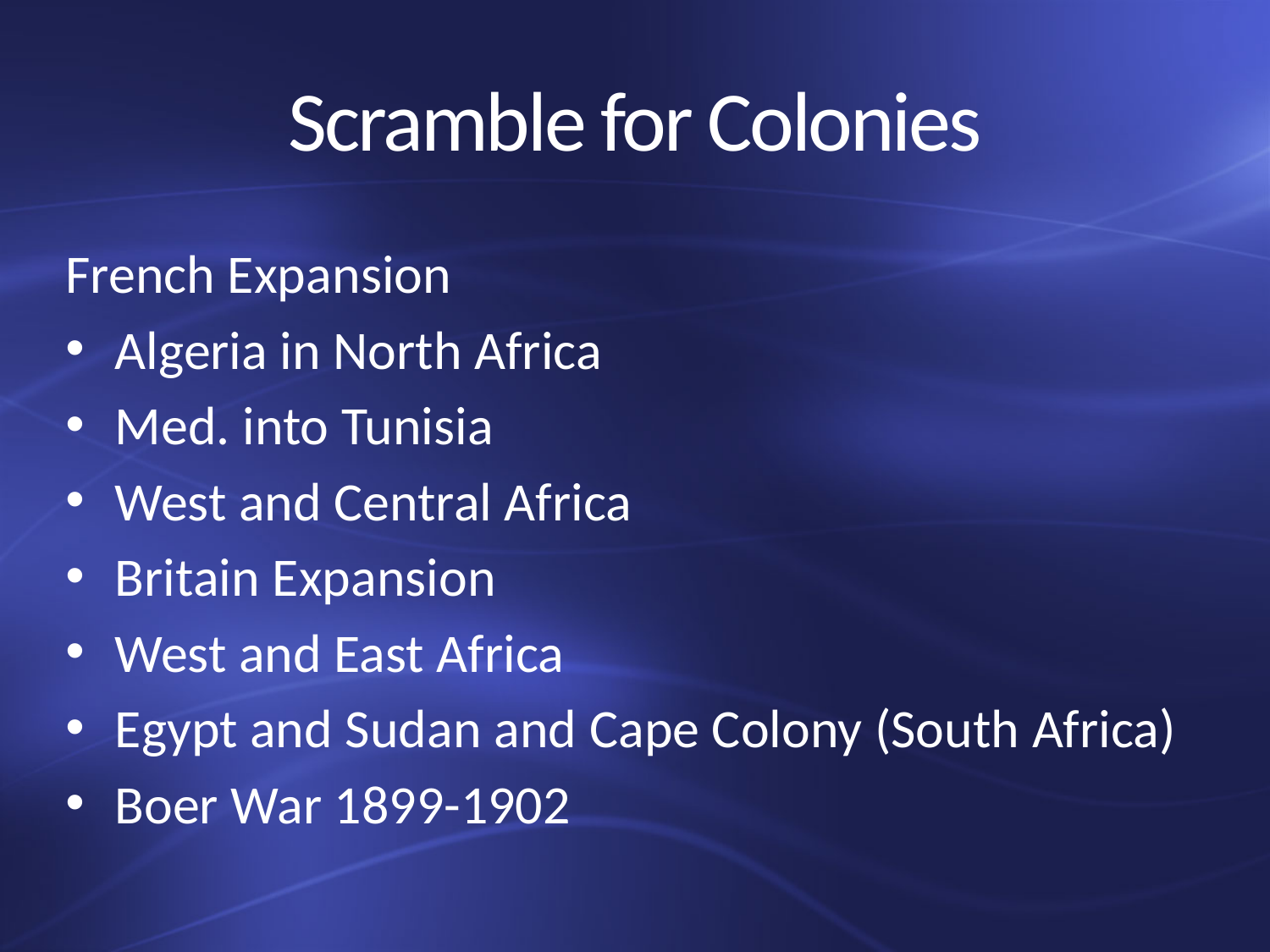

# Scramble for Colonies
French Expansion
Algeria in North Africa
Med. into Tunisia
West and Central Africa
Britain Expansion
West and East Africa
Egypt and Sudan and Cape Colony (South Africa)
Boer War 1899-1902